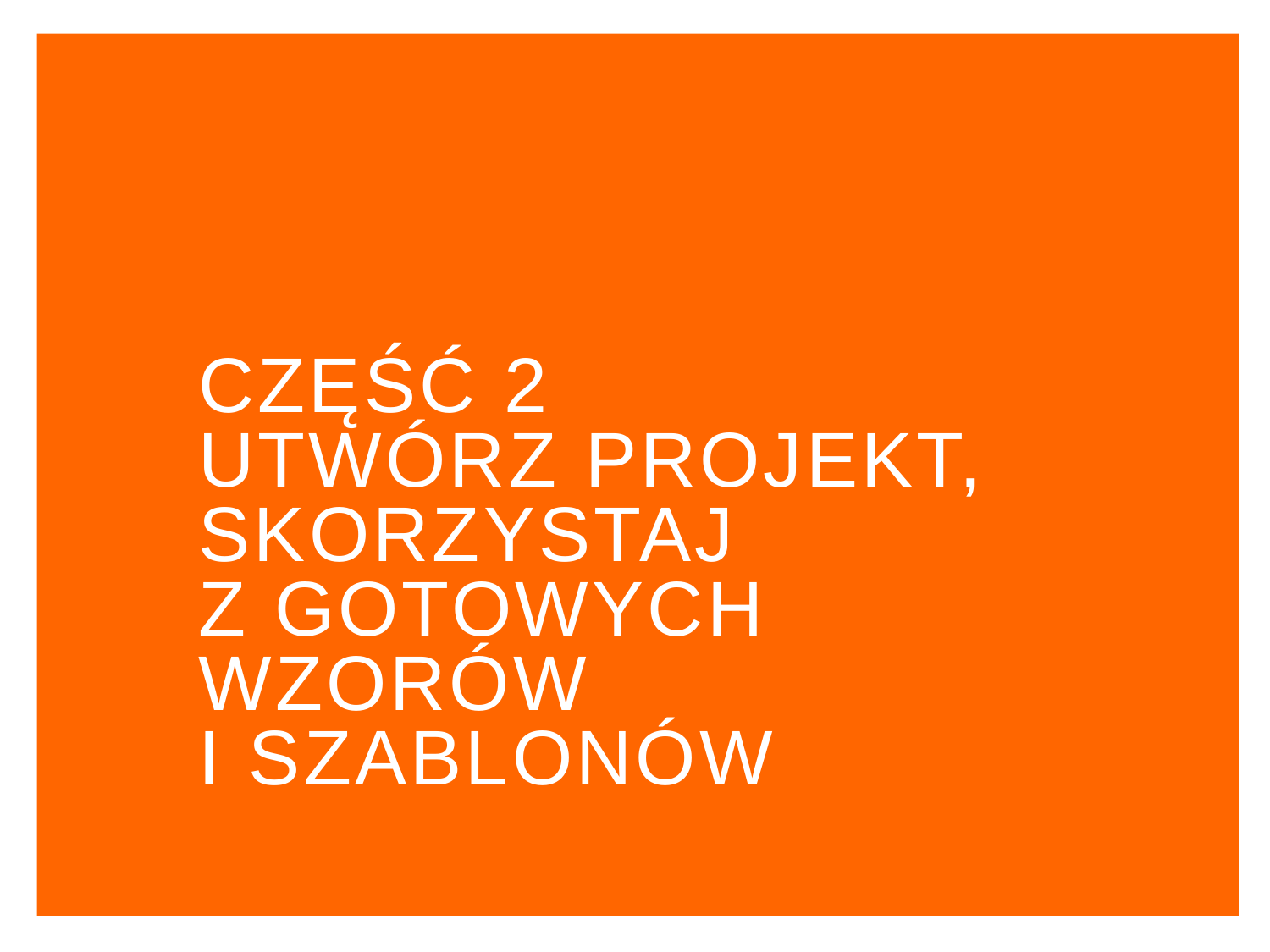

# Część 2 Utwórz projekt, skorzystaj z gotowych wzorów i szablonów